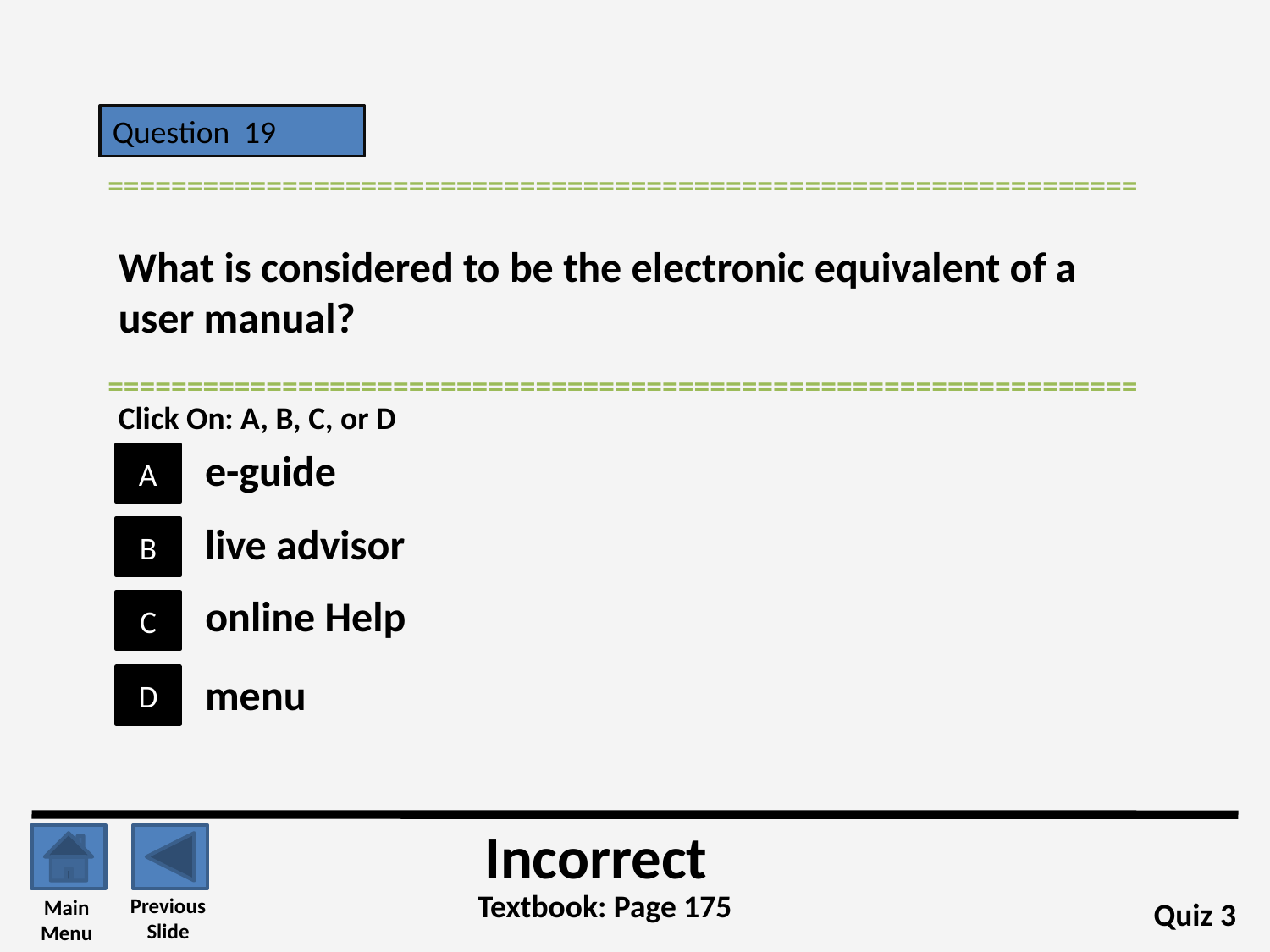

Question  19
=================================================================
What is considered to be the electronic equivalent of a user manual?
=================================================================
Click On: A, B, C, or D

e-guide
A
live advisor
B
online Help
C
menu
D
Incorrect

Textbook: Page 175
Previous
Slide
Main
Menu
Quiz 3